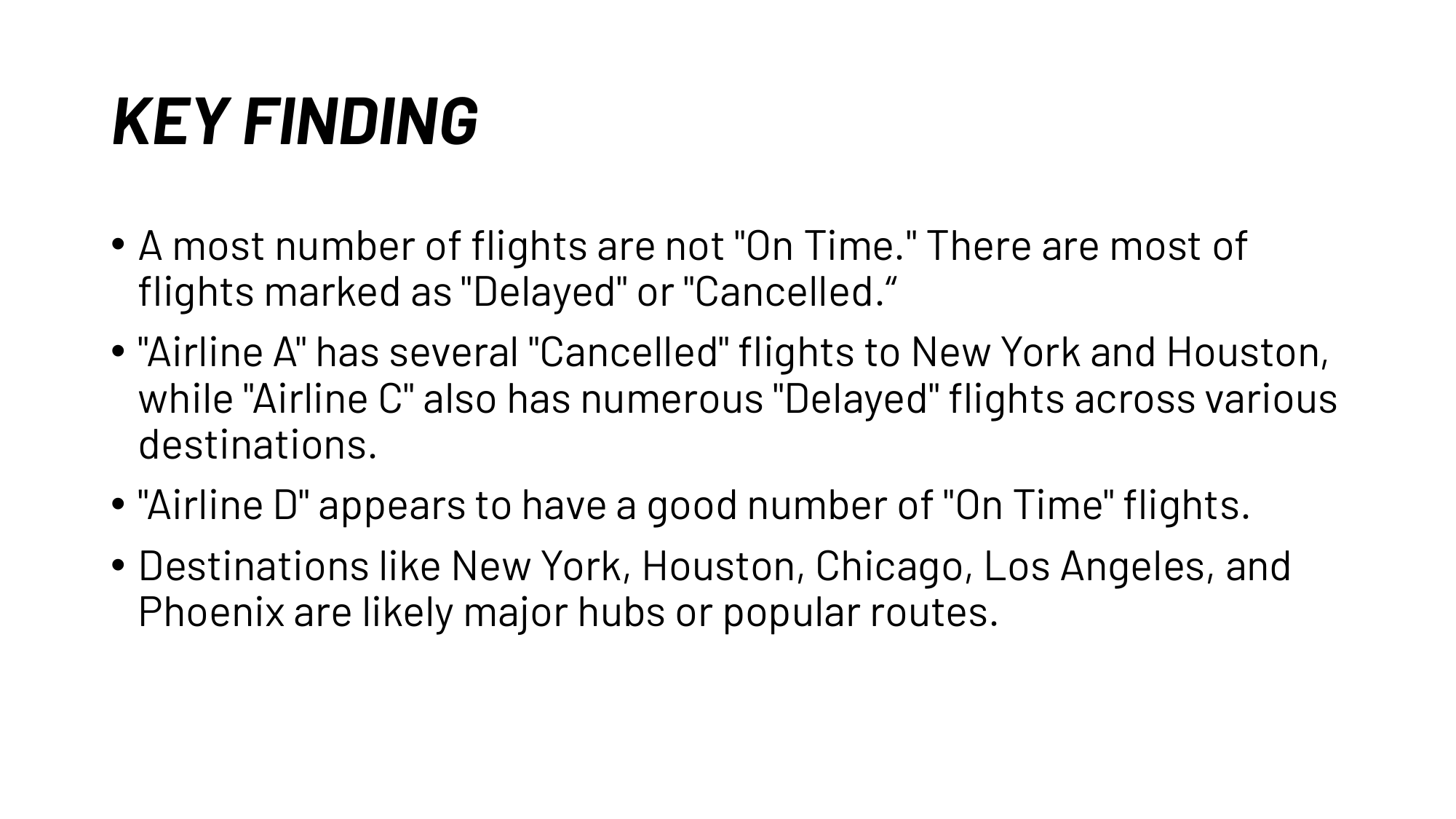

# KEY FINDING
A most number of flights are not "On Time." There are most of  flights marked as "Delayed" or "Cancelled.“
"Airline A" has several "Cancelled" flights to New York and Houston, while "Airline C" also has numerous "Delayed" flights across various destinations.
"Airline D" appears to have a good number of "On Time" flights.
Destinations like New York, Houston, Chicago, Los Angeles, and Phoenix are likely major hubs or popular routes.